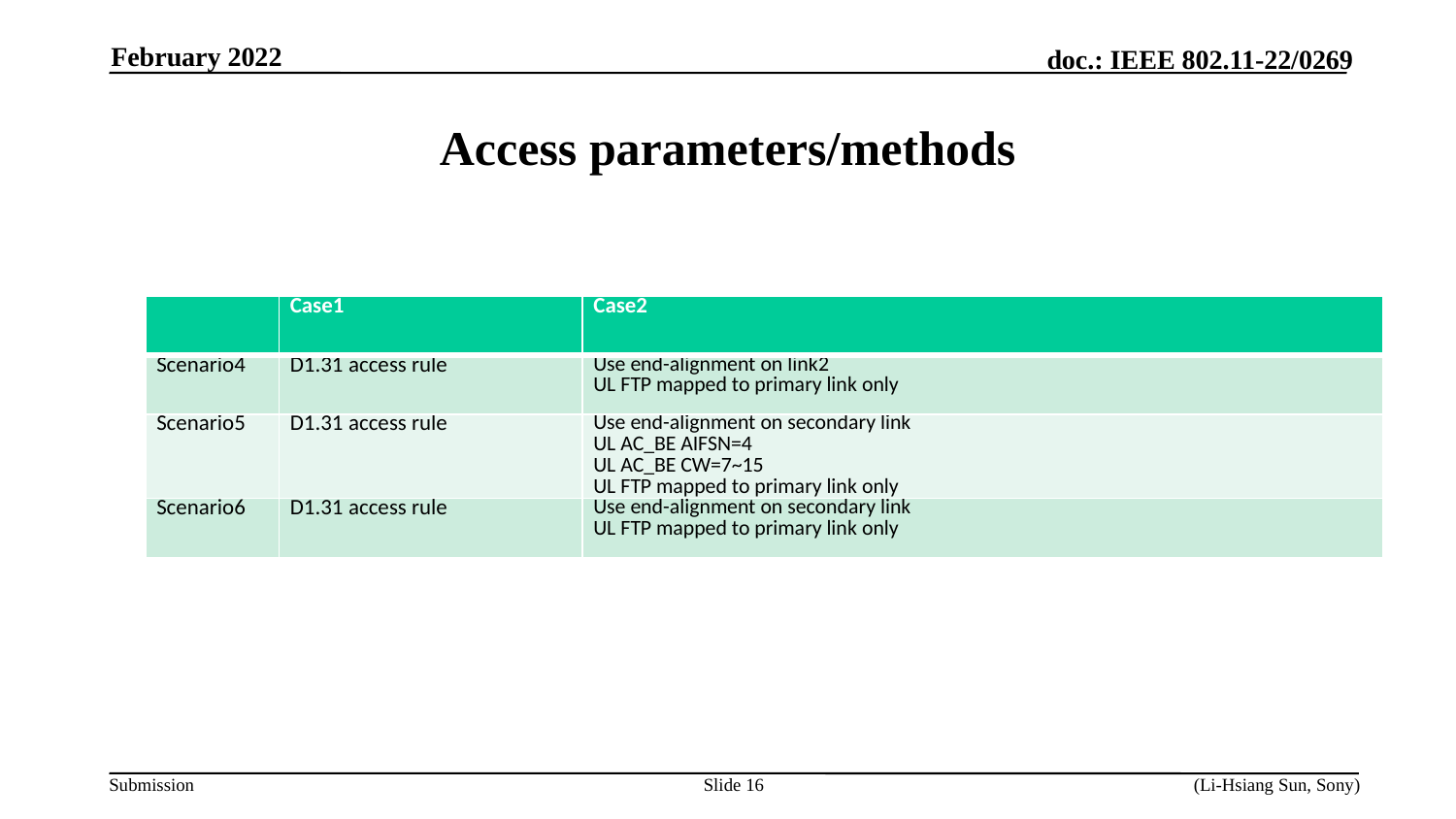

February 2022
# Access parameters/methods
|  | Case1 | Case2 |
| --- | --- | --- |
| Scenario4 | D1.31 access rule | Use end-alignment on link2 UL FTP mapped to primary link only |
| Scenario5 | D1.31 access rule | Use end-alignment on secondary link UL AC\_BE AIFSN=4 UL AC\_BE CW=7~15 UL FTP mapped to primary link only |
| Scenario6 | D1.31 access rule | Use end-alignment on secondary link UL FTP mapped to primary link only |
Slide 16
(Li-Hsiang Sun, Sony)